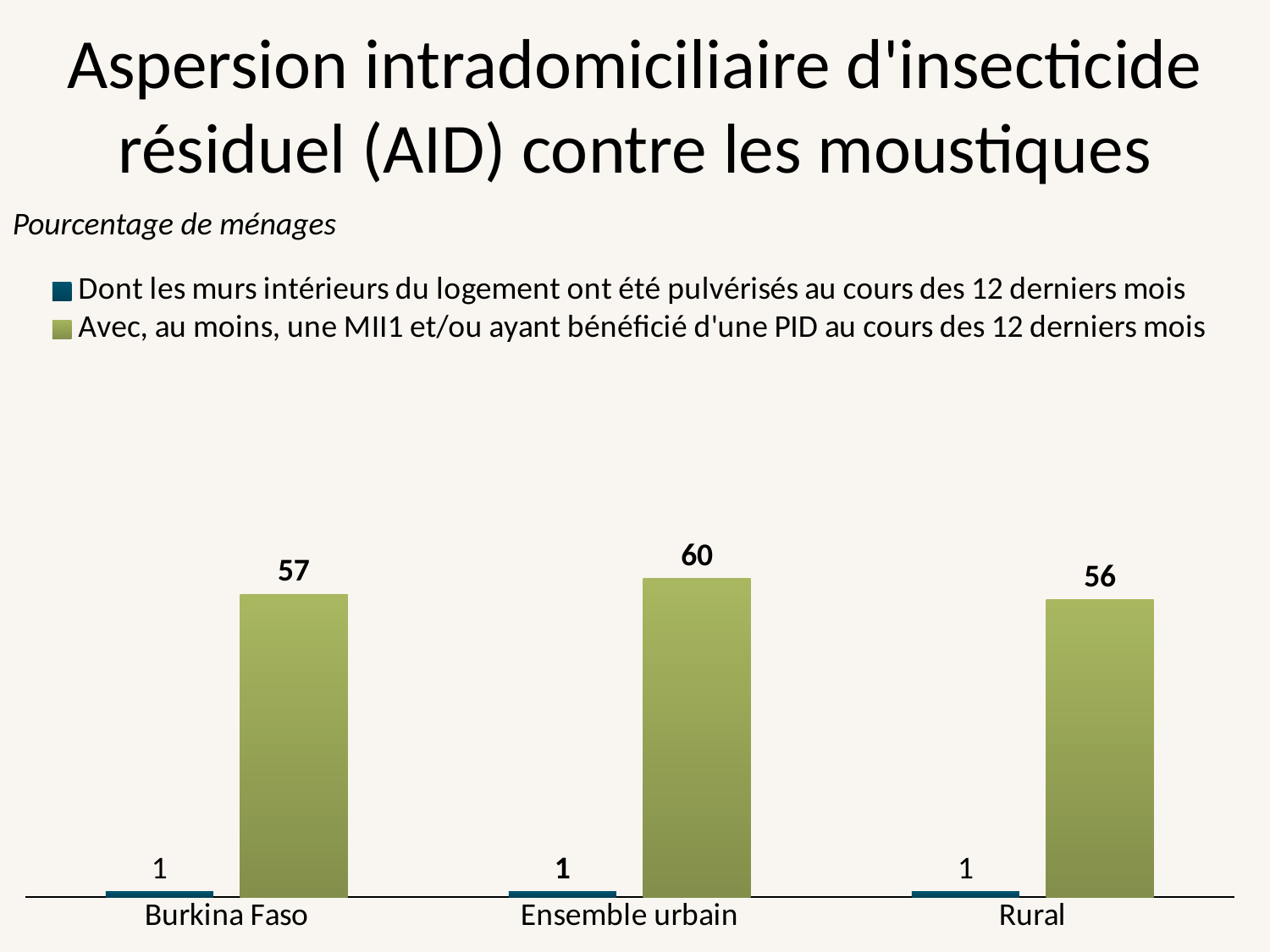

# Aspersion intradomiciliaire d'insecticide résiduel (AID) contre les moustiques
Pourcentage de ménages

### Chart

| Category | Dont les murs intérieurs du logement ont été pulvérisés au cours des 12 derniers mois | Avec, au moins, une MII1 et/ou ayant bénéficié d'une PID au cours des 12 derniers mois |
|---|---|---|
| Burkina Faso | 1.0 | 57.0 |
| Ensemble urbain | 1.0 | 60.0 |
| Rural | 1.0 | 56.0 |